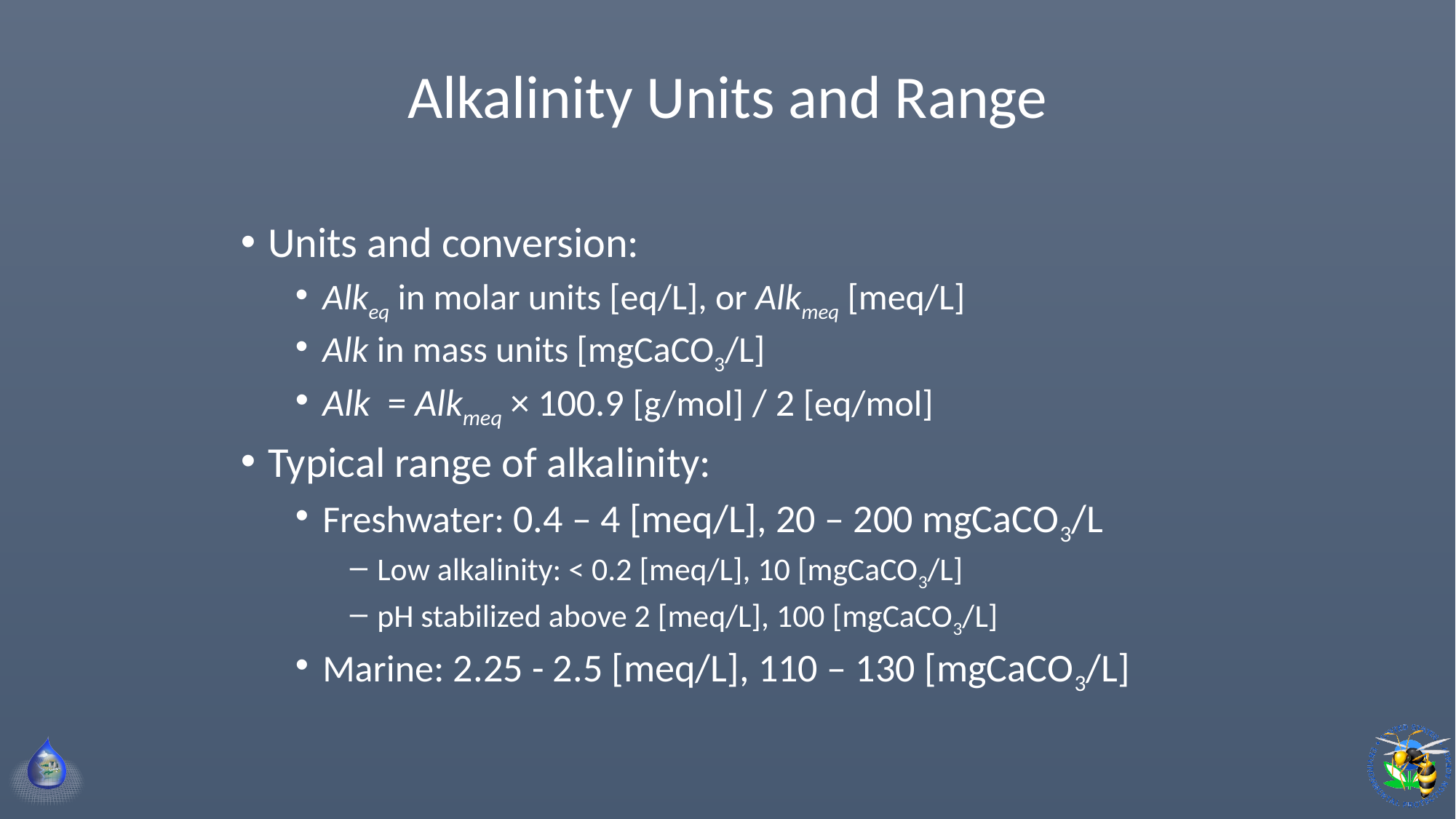

# Alkalinity Units and Range
Units and conversion:
Alkeq in molar units [eq/L], or Alkmeq [meq/L]
Alk in mass units [mgCaCO3/L]
Alk  = Alkmeq × 100.9 [g/mol] / 2 [eq/mol]
Typical range of alkalinity:
Freshwater: 0.4 – 4 [meq/L], 20 – 200 mgCaCO3/L
Low alkalinity: < 0.2 [meq/L], 10 [mgCaCO3/L]
pH stabilized above 2 [meq/L], 100 [mgCaCO3/L]
Marine: 2.25 - 2.5 [meq/L], 110 – 130 [mgCaCO3/L]